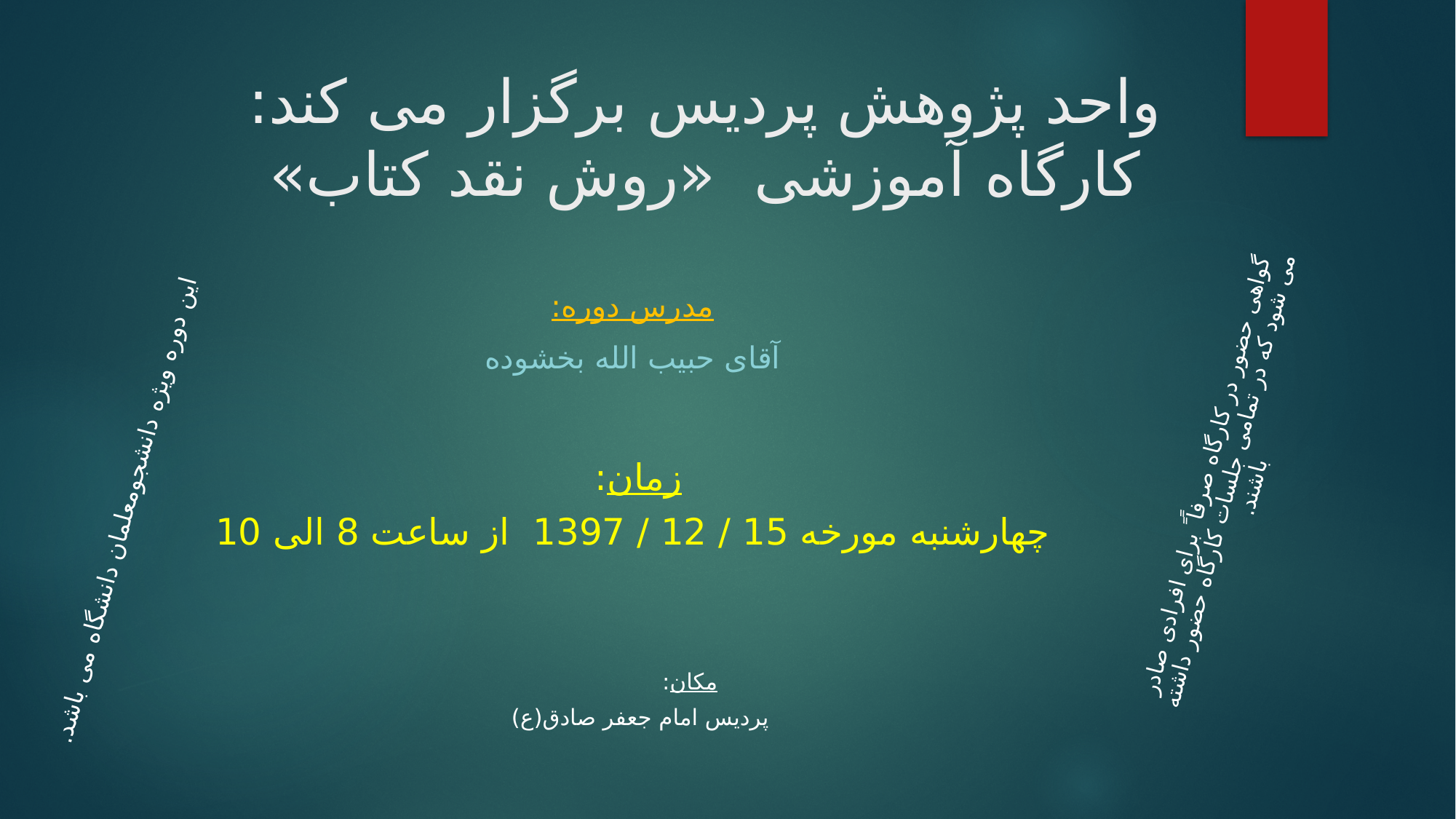

# واحد پژوهش پردیس برگزار می کند: کارگاه آموزشی  «روش نقد کتاب»
مدرس دوره:
آقای حبیب الله بخشوده
گواهی حضور در کارگاه صرفاً ً برای افرادی صادر می شود که در تمامی جلسات کارگاه حضور داشته باشند.
زمان:
چهارشنبه مورخه 15 / 12 / 1397  از ساعت 8 الی 10

این دوره ویژه دانشجومعلمان دانشگاه می باشد.
مکان:
  پردیس امام جعفر صادق(ع)